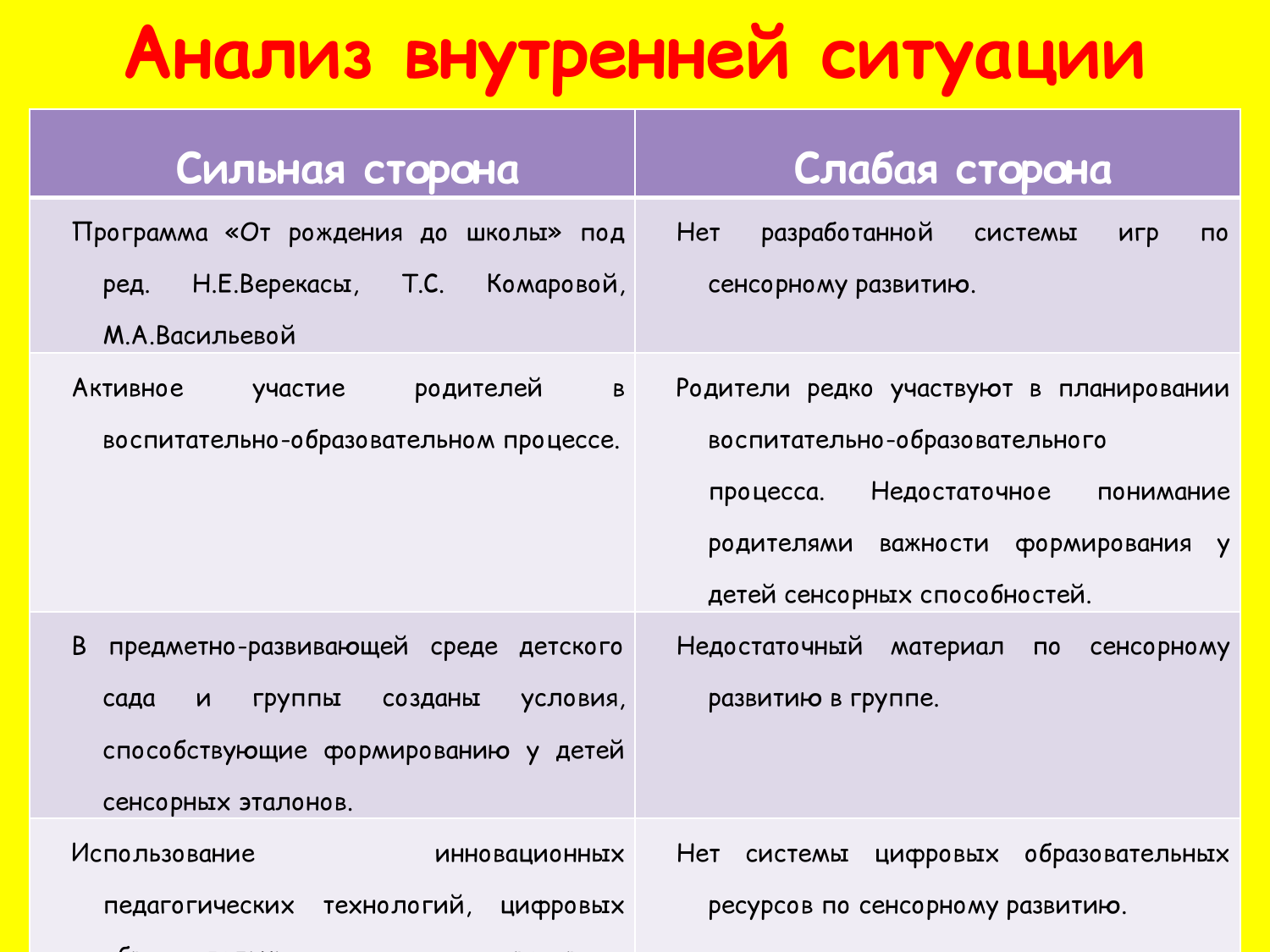

# Анализ внутренней ситуации
| Сильная сторона | Слабая сторона |
| --- | --- |
| Программа «От рождения до школы» под ред. Н.Е.Верекасы, Т.С. Комаровой, М.А.Васильевой | Нет разработанной системы игр по сенсорному развитию. |
| Активное участие родителей в воспитательно-образовательном процессе. | Родители редко участвуют в планировании воспитательно-образовательного процесса. Недостаточное понимание родителями важности формирования у детей сенсорных способностей. |
| В предметно-развивающей среде детского сада и группы созданы условия, способствующие формированию у детей сенсорных эталонов. | Недостаточный материал по сенсорному развитию в группе. |
| Использование инновационных педагогических технологий, цифровых образовательных ресурсов, информационно-коммуникативных технологий, интернет ресурсов. | Нет системы цифровых образовательных ресурсов по сенсорному развитию. |